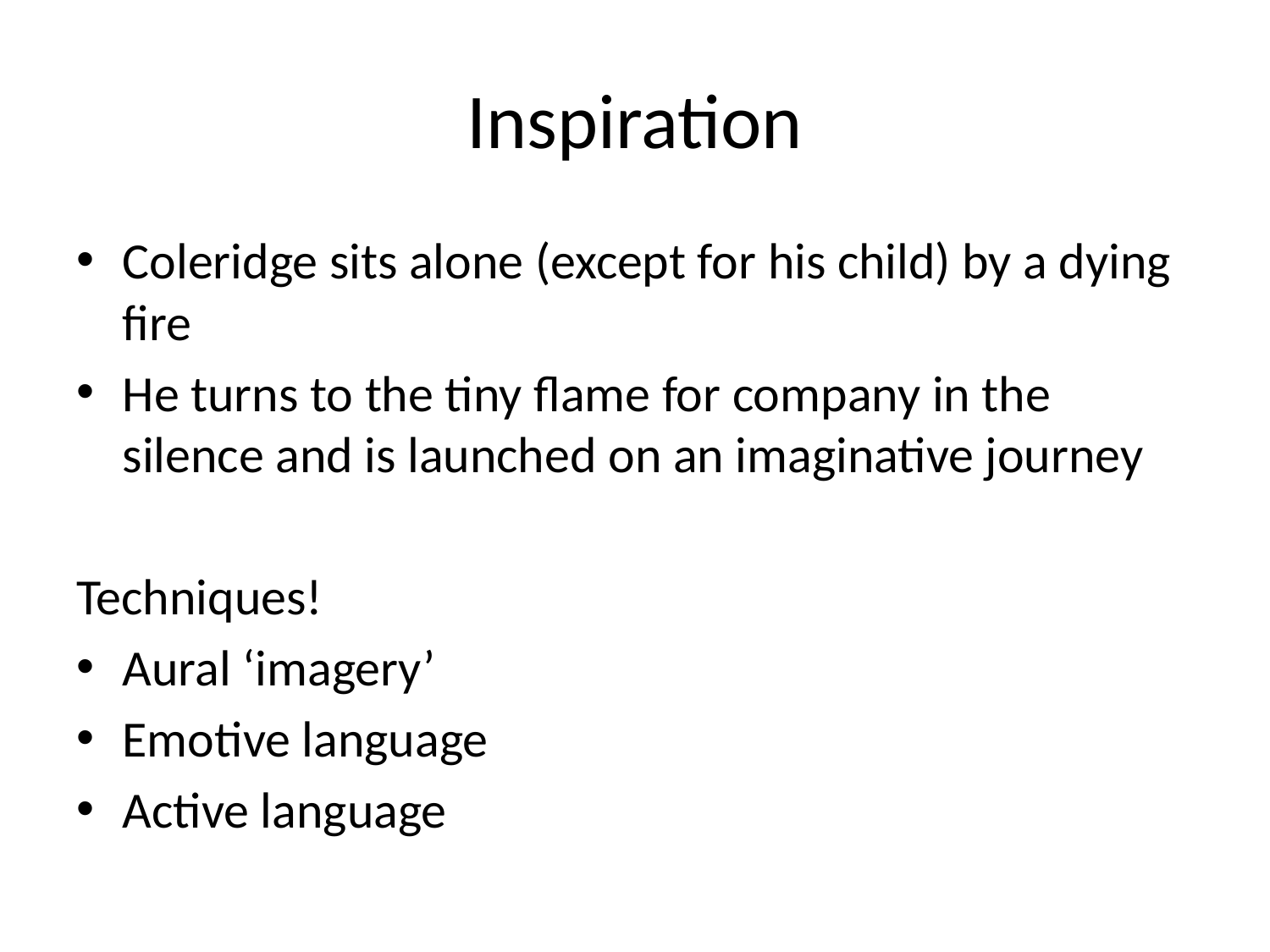

# Inspiration
Coleridge sits alone (except for his child) by a dying fire
He turns to the tiny flame for company in the silence and is launched on an imaginative journey

Techniques!
Aural ‘imagery’
Emotive language
Active language